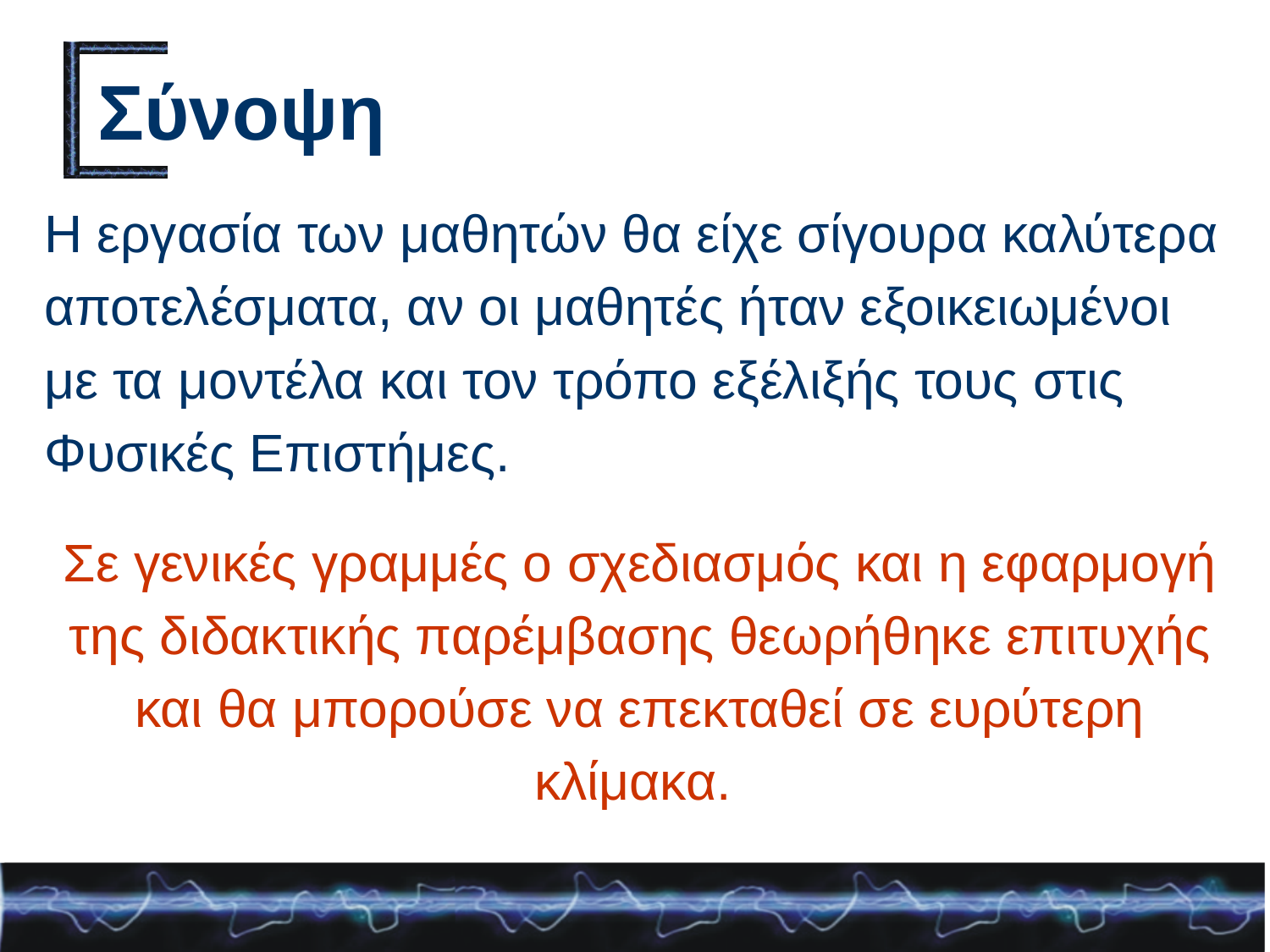

# Σύνοψη
Η εργασία των μαθητών θα είχε σίγουρα καλύτερα αποτελέσματα, αν οι μαθητές ήταν εξοικειωμένοι με τα μοντέλα και τον τρόπο εξέλιξής τους στις Φυσικές Επιστήμες.
Σε γενικές γραμμές ο σχεδιασμός και η εφαρμογή της διδακτικής παρέμβασης θεωρήθηκε επιτυχής και θα μπορούσε να επεκταθεί σε ευρύτερη κλίμακα.